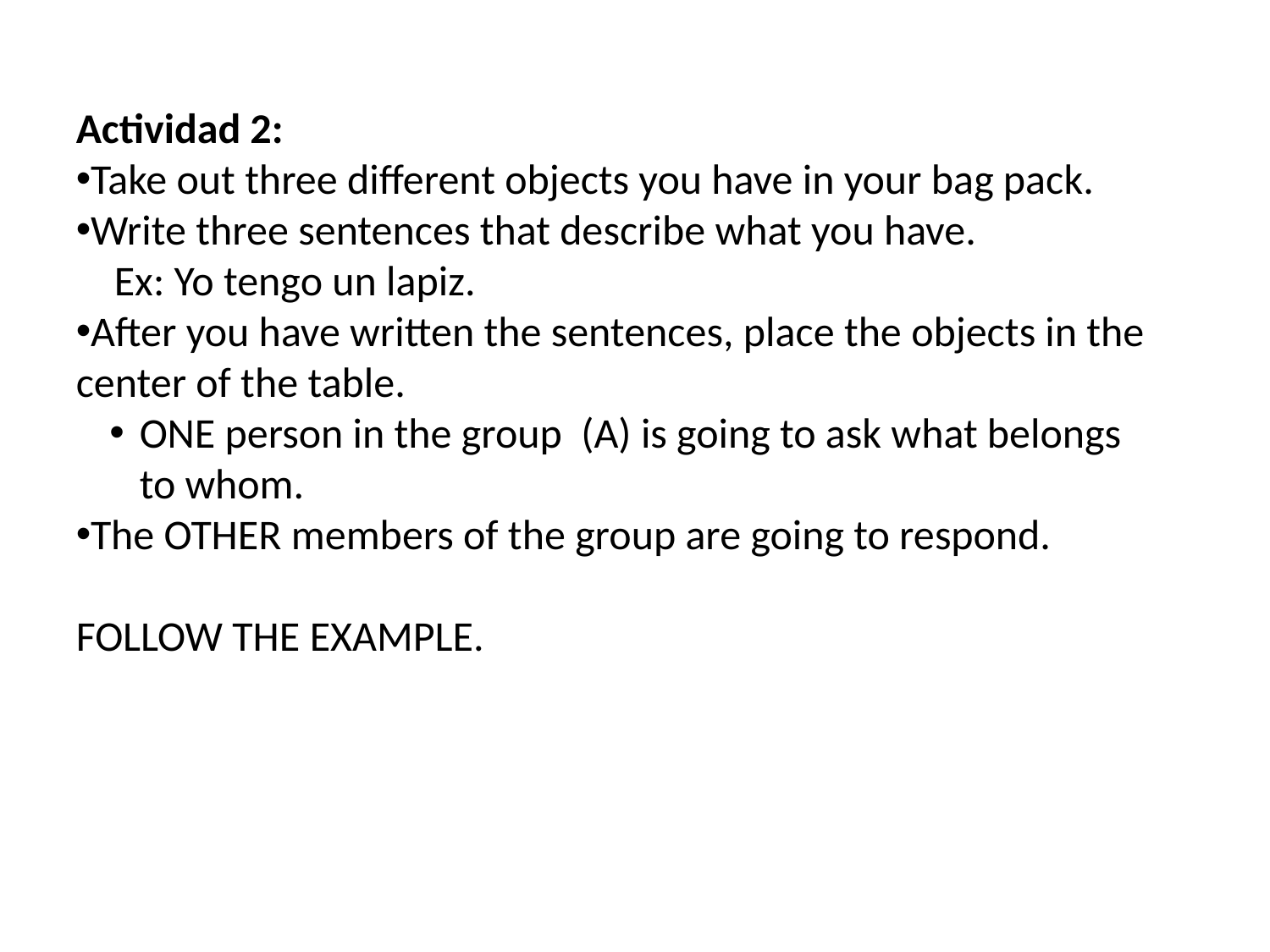

Actividad 2:
Take out three different objects you have in your bag pack.
Write three sentences that describe what you have.
    Ex: Yo tengo un lapiz.
After you have written the sentences, place the objects in the center of the table.
ONE person in the group  (A) is going to ask what belongs to whom.
The OTHER members of the group are going to respond.

FOLLOW THE EXAMPLE.